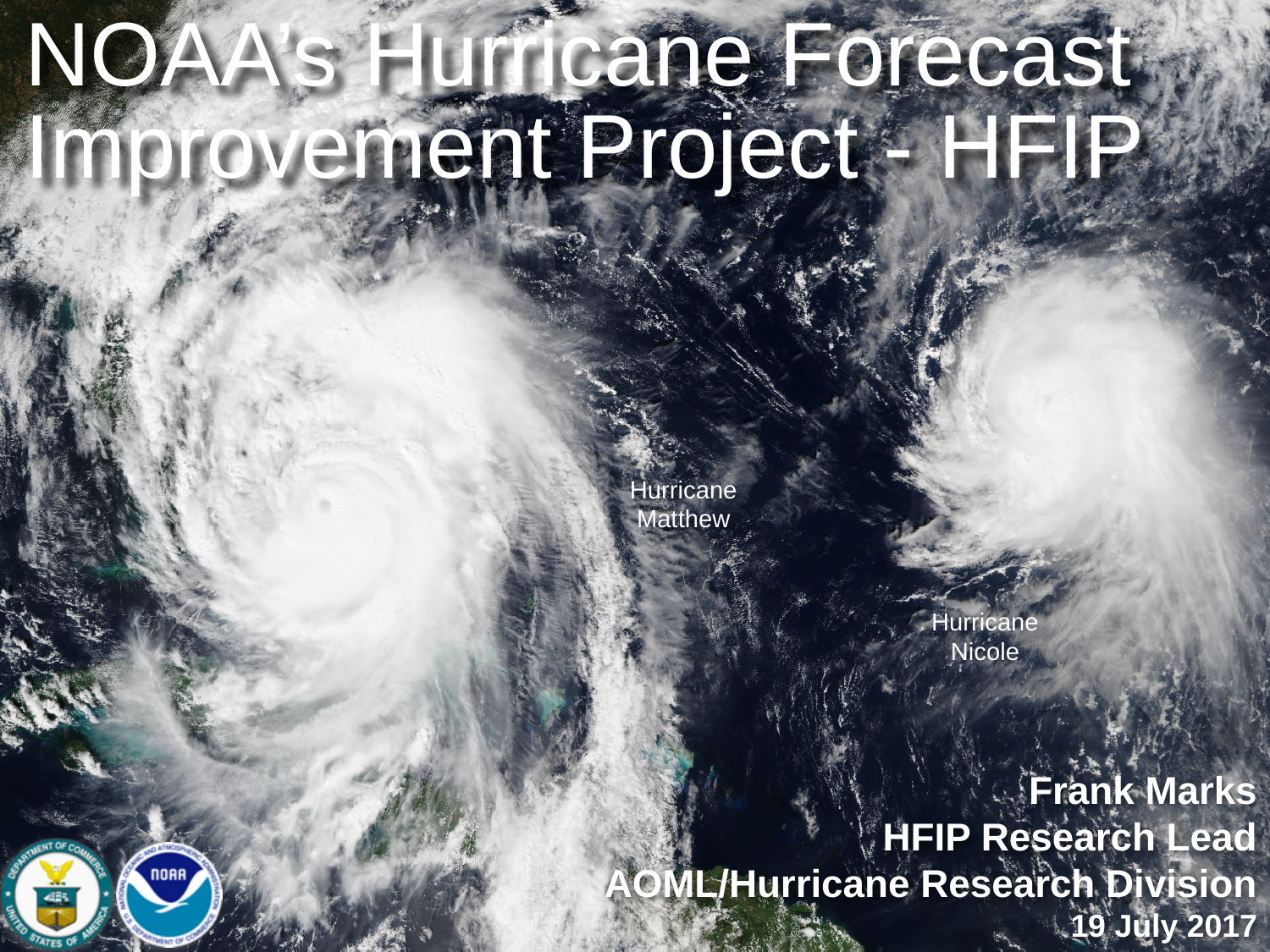

NOAA’s Hurricane Forecast Improvement Project - HFIP
Hurricane Matthew
Hurricane Nicole
Frank Marks
HFIP Research Lead
AOML/Hurricane Research Division
19 July 2017